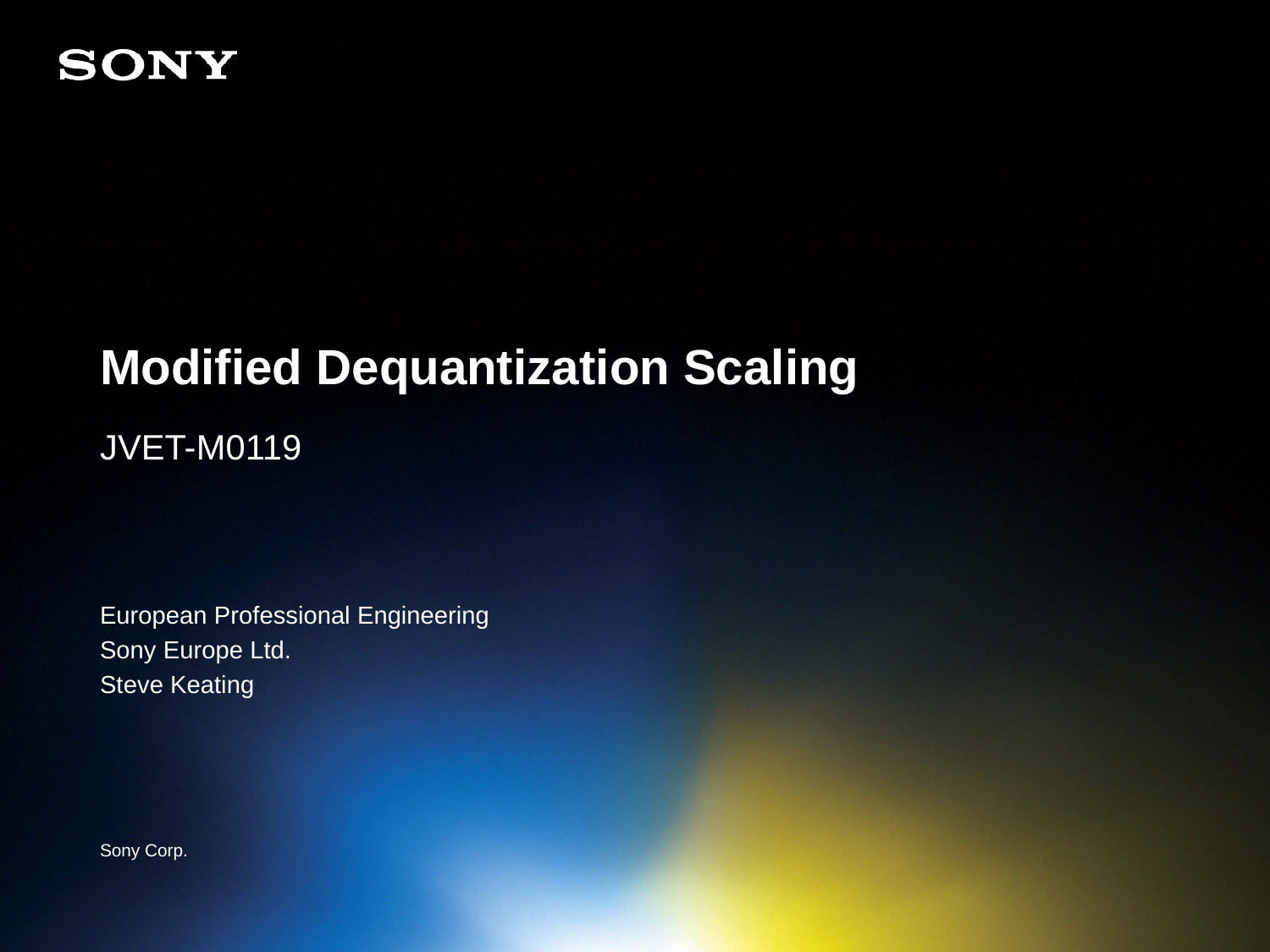

# Modified Dequantization Scaling
JVET-M0119
European Professional Engineering
Sony Europe Ltd.
Steve Keating
Sony Corp.